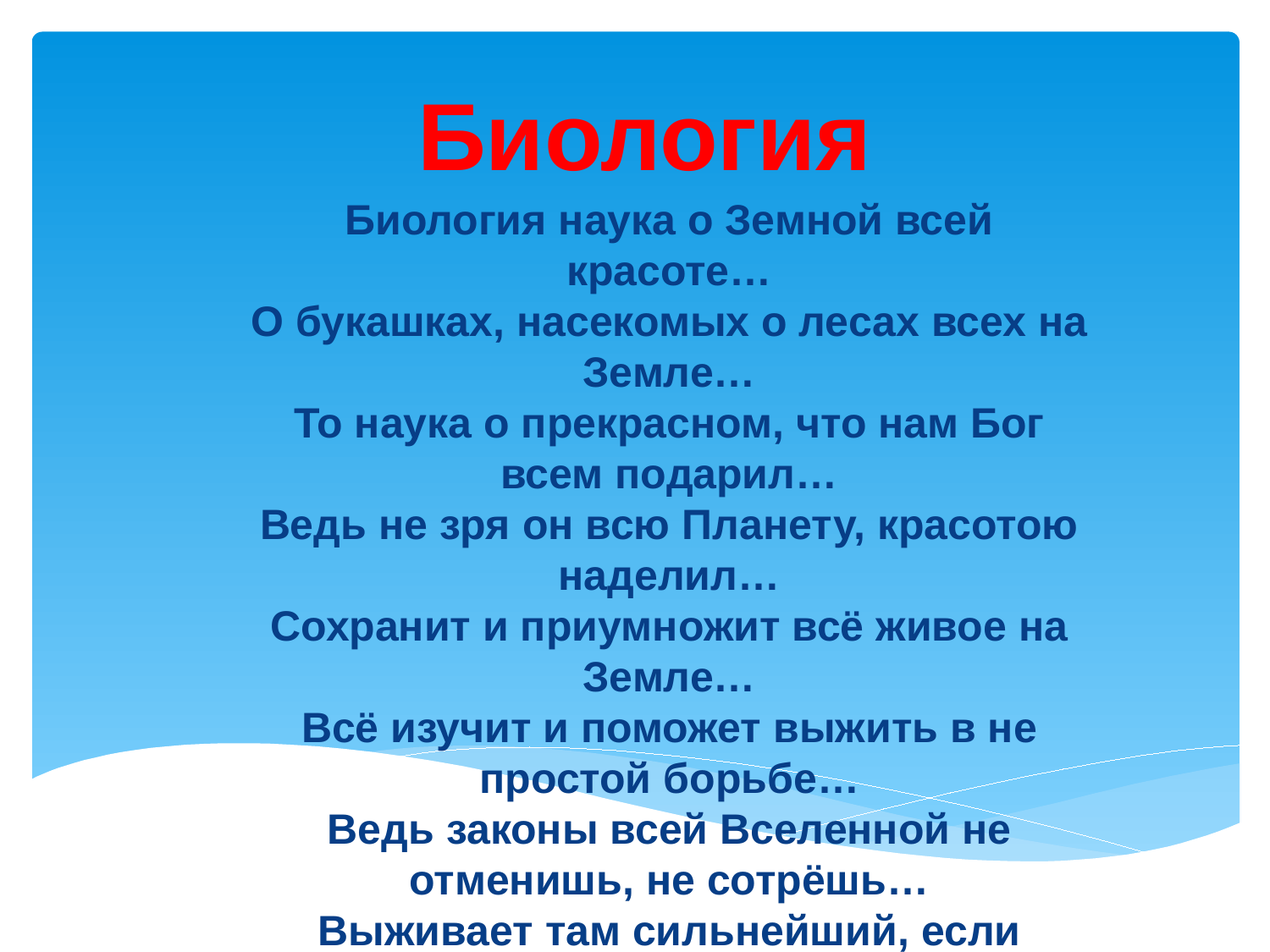

# Биология
Биология наука о Земной всей красоте…
О букашках, насекомых о лесах всех на Земле…
То наука о прекрасном, что нам Бог всем подарил…
Ведь не зря он всю Планету, красотою наделил…
Сохранит и приумножит всё живое на Земле…
Всё изучит и поможет выжить в не простой борьбе…
Ведь законы всей Вселенной не отменишь, не сотрёшь…
Выживает там сильнейший, если слабый то умрешь…